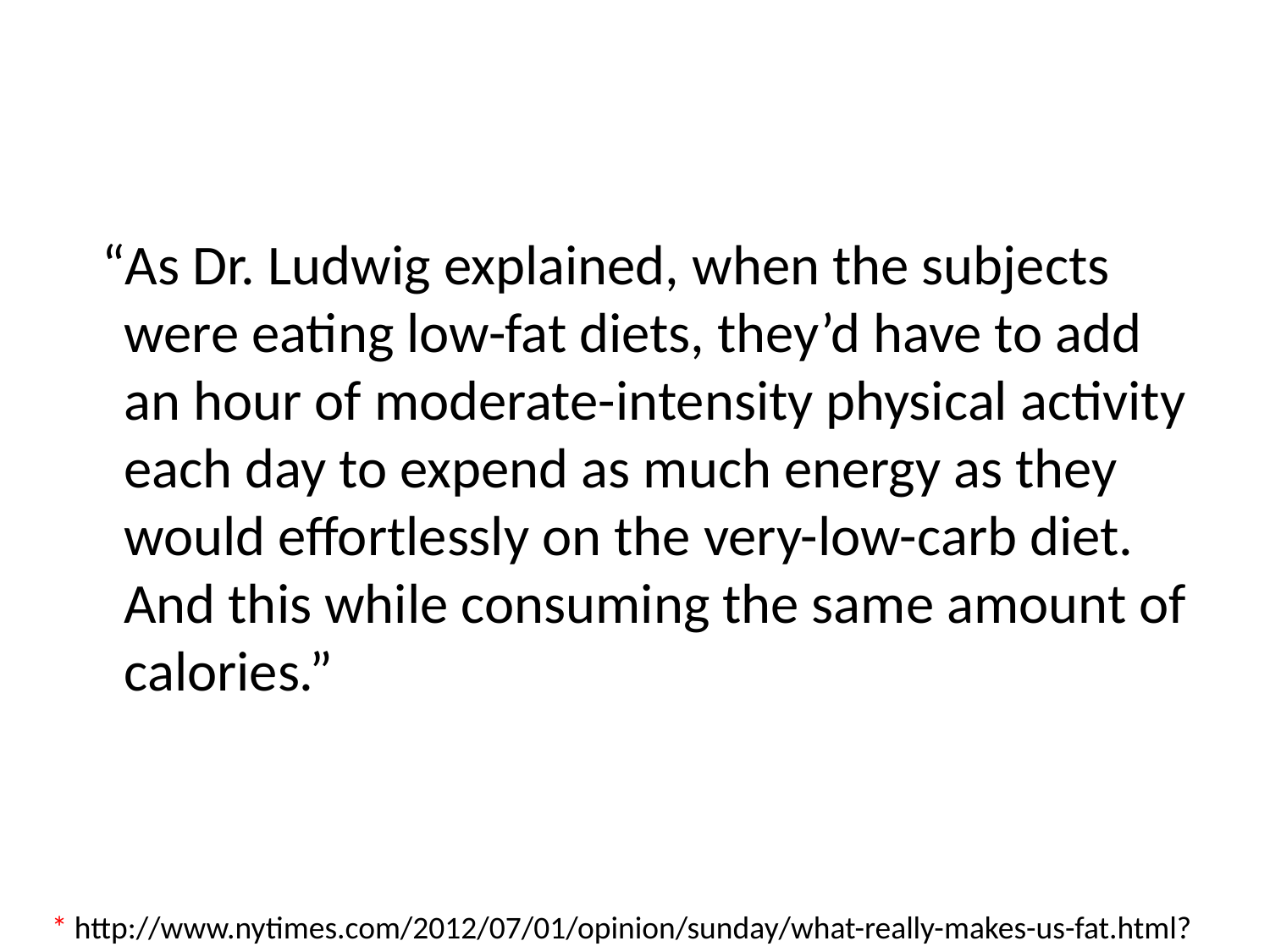

“As Dr. Ludwig explained, when the subjects were eating low-fat diets, they’d have to add an hour of moderate-intensity physical activity each day to expend as much energy as they would effortlessly on the very-low-carb diet. And this while consuming the same amount of calories.”
* http://www.nytimes.com/2012/07/01/opinion/sunday/what-really-makes-us-fat.html?